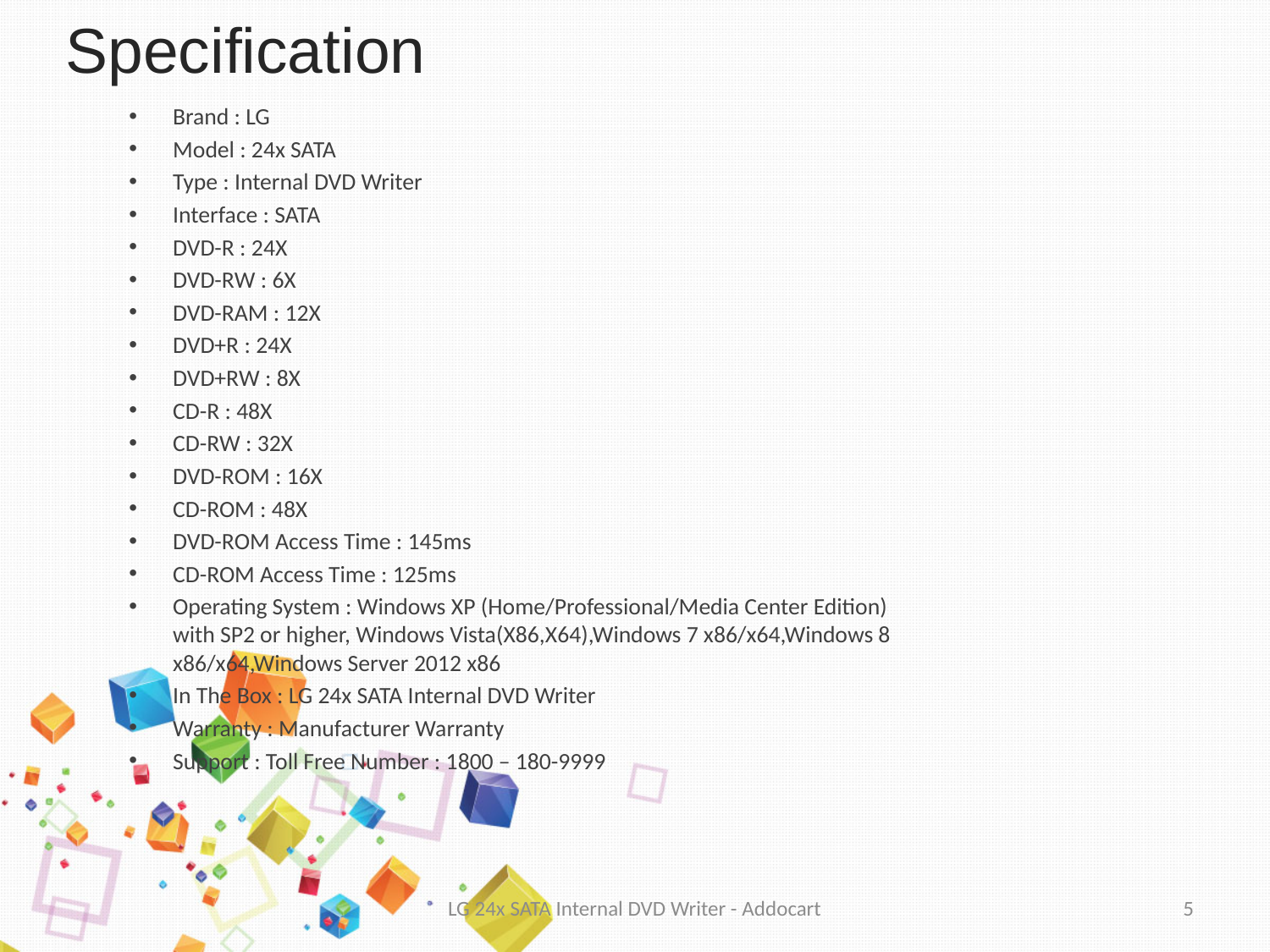

# Specification
Brand : LG
Model : 24x SATA
Type : Internal DVD Writer
Interface : SATA
DVD-R : 24X
DVD-RW : 6X
DVD-RAM : 12X
DVD+R : 24X
DVD+RW : 8X
CD-R : 48X
CD-RW : 32X
DVD-ROM : 16X
CD-ROM : 48X
DVD-ROM Access Time : 145ms
CD-ROM Access Time : 125ms
Operating System : Windows XP (Home/Professional/Media Center Edition) with SP2 or higher, Windows Vista(X86,X64),Windows 7 x86/x64,Windows 8 x86/x64,Windows Server 2012 x86
In The Box : LG 24x SATA Internal DVD Writer
Warranty : Manufacturer Warranty
Support : Toll Free Number : 1800 – 180-9999

LG 24x SATA Internal DVD Writer - Addocart
5